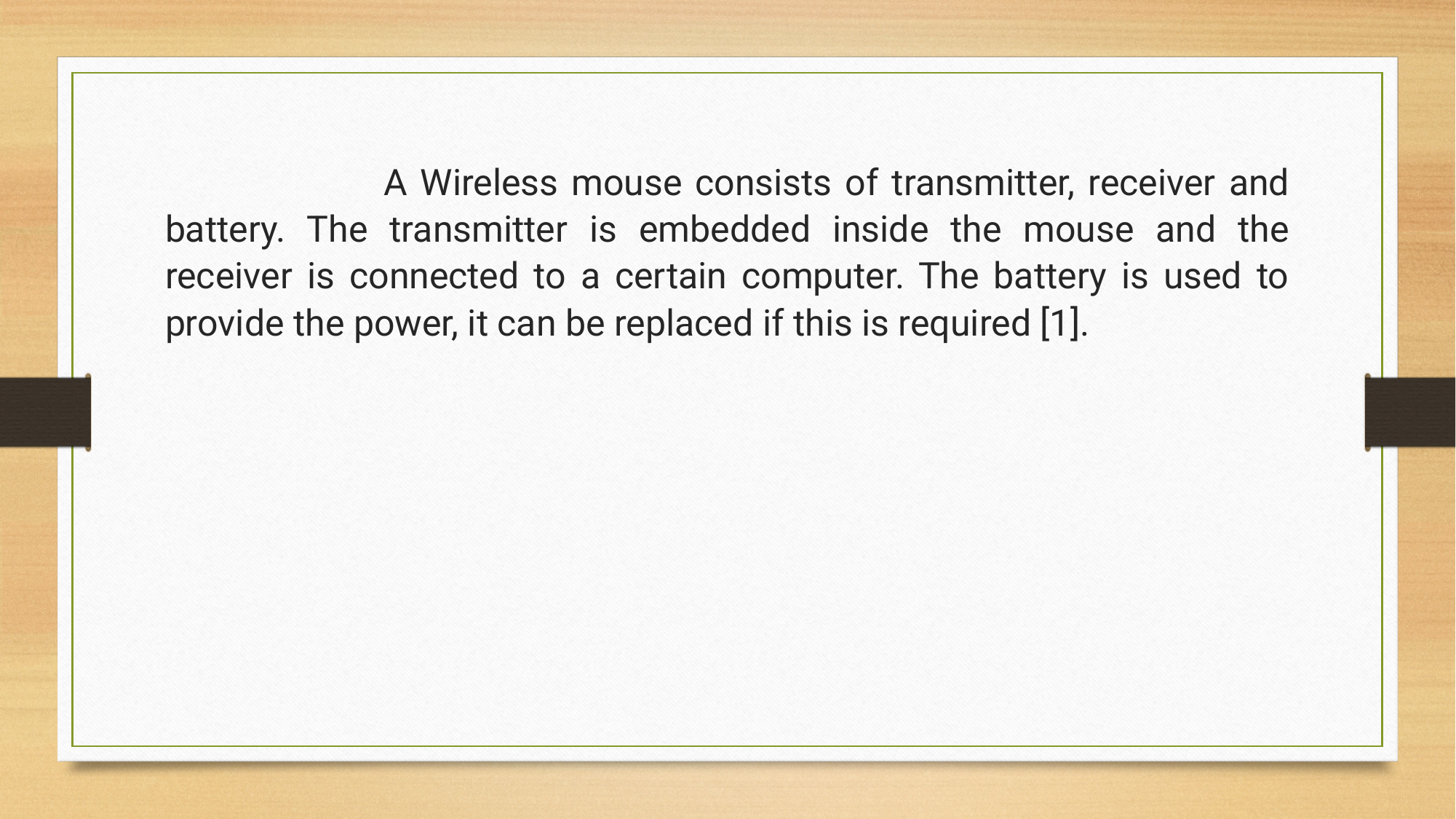

A Wireless mouse consists of transmitter, receiver and battery. The transmitter is embedded inside the mouse and the receiver is connected to a certain computer. The battery is used to provide the power, it can be replaced if this is required [1].